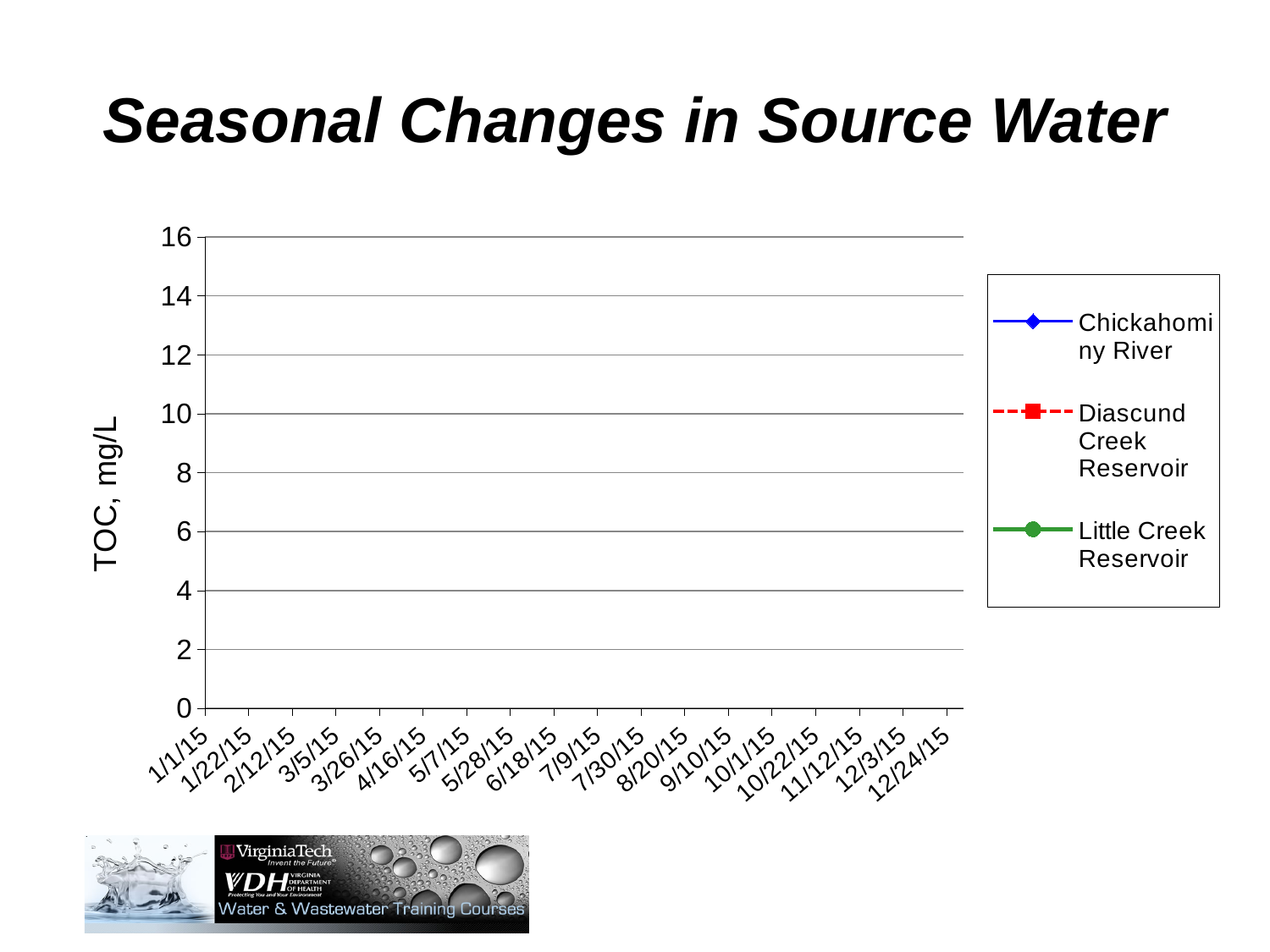

# Seasonal Changes in Source Water

### Chart

| Category |  |  |  |
|---|---|---|---|